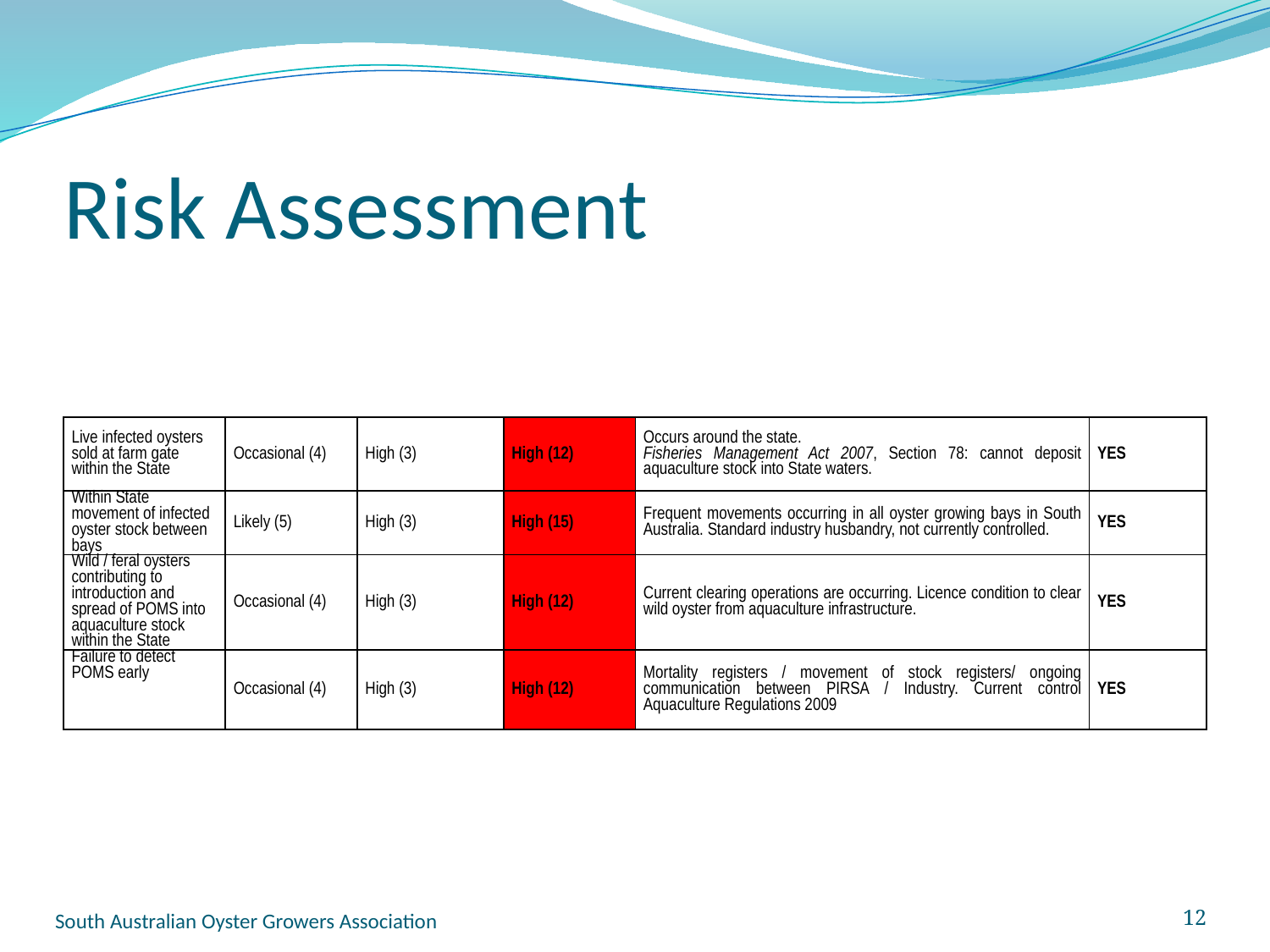

# Risk Assessment
| Live infected oysters sold at farm gate within the State | Occasional (4) | High (3) | High (12) | Occurs around the state. Fisheries Management Act 2007, Section 78: cannot deposit aquaculture stock into State waters. | YES |
| --- | --- | --- | --- | --- | --- |
| Within State movement of infected oyster stock between bays | Likely (5) | High (3) | High (15) | Frequent movements occurring in all oyster growing bays in South Australia. Standard industry husbandry, not currently controlled. | YES |
| Wild / feral oysters contributing to introduction and spread of POMS into aquaculture stock within the State | Occasional (4) | High (3) | High (12) | Current clearing operations are occurring. Licence condition to clear wild oyster from aquaculture infrastructure. | YES |
| Failure to detect POMS early | Occasional (4) | High (3) | High (12) | Mortality registers / movement of stock registers/ ongoing communication between PIRSA / Industry. Current control Aquaculture Regulations 2009 | YES |
South Australian Oyster Growers Association
12